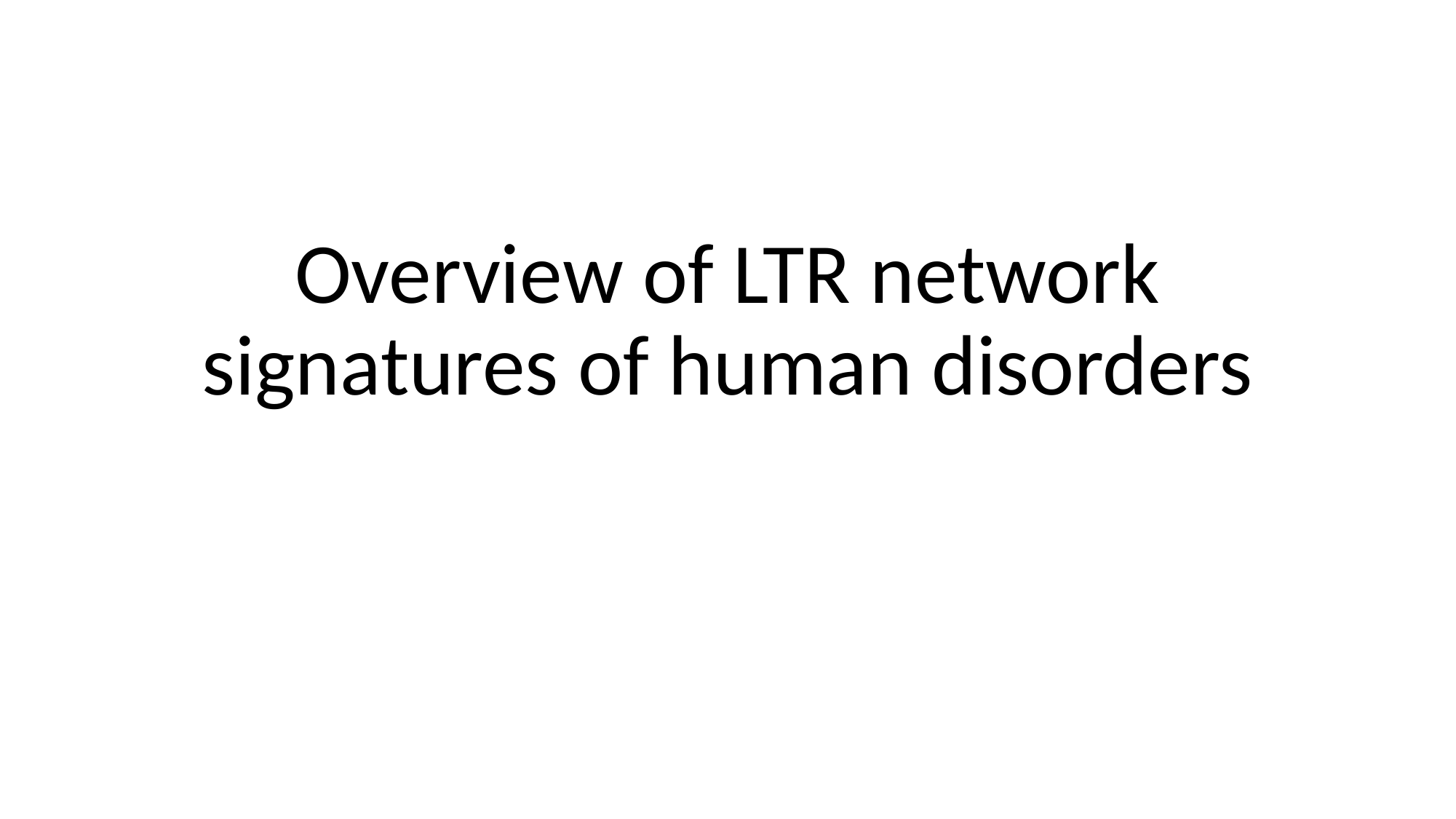

# Overview of LTR network signatures of human disorders